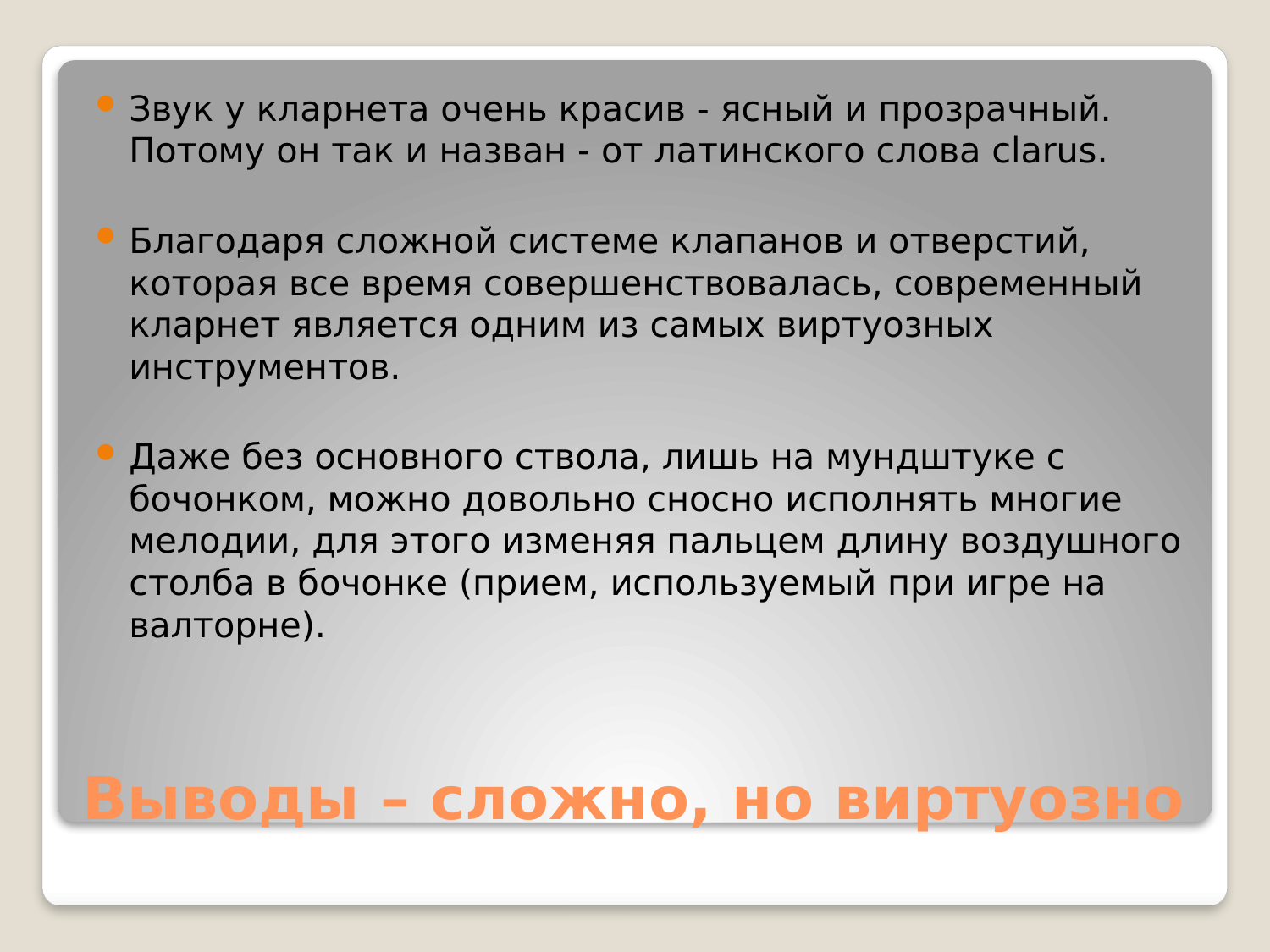

Звук у кларнета очень красив - ясный и прозрачный. Потому он так и назван - от латинского слова clarus.

Благодаря сложной системе клапанов и отверстий, которая все время совершенствовалась, современный кларнет является одним из самых виртуозных инструментов.

Даже без основного ствола, лишь на мундштуке с бочонком, можно довольно сносно исполнять многие мелодии, для этого изменяя пальцем длину воздушного столба в бочонке (прием, используемый при игре на валторне).
# Выводы – сложно, но виртуозно